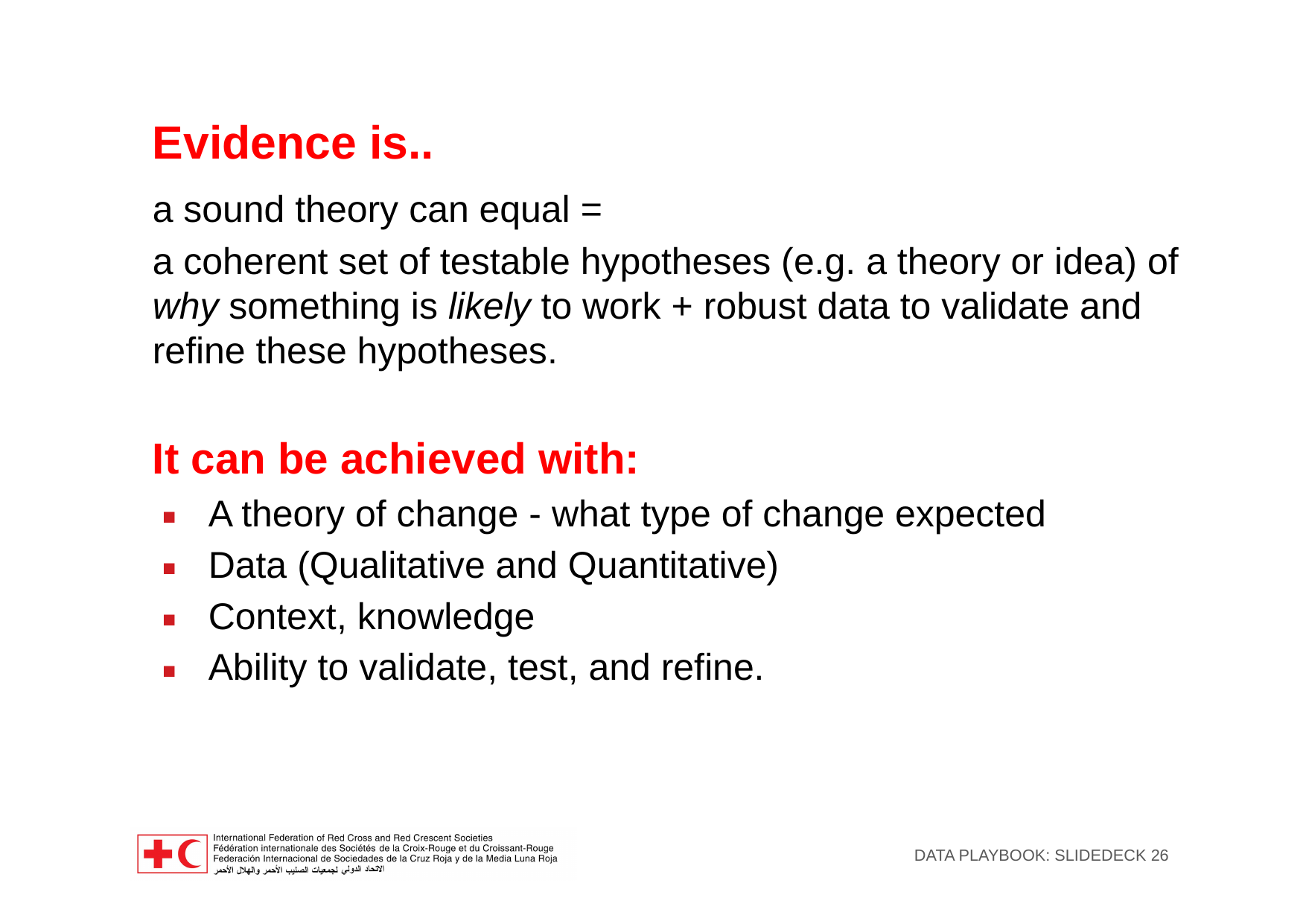

Evidence is..
a sound theory can equal =
a coherent set of testable hypotheses (e.g. a theory or idea) of why something is likely to work + robust data to validate and refine these hypotheses.

It can be achieved with:
A theory of change - what type of change expected
Data (Qualitative and Quantitative)
Context, knowledge
Ability to validate, test, and refine.